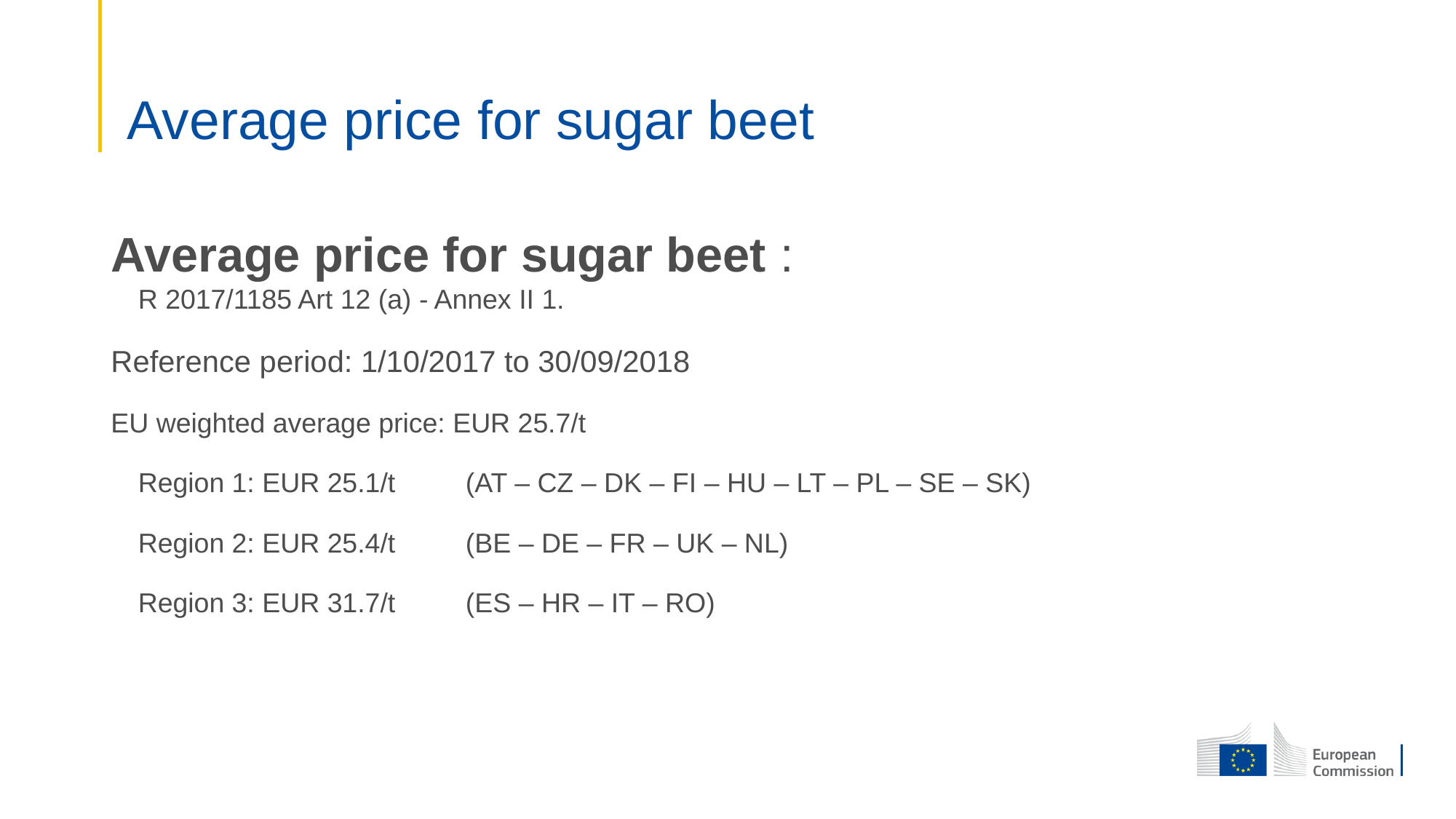

# Average price for sugar beet
Average price for sugar beet :
R 2017/1185 Art 12 (a) - Annex II 1.
Reference period: 1/10/2017 to 30/09/2018
EU weighted average price: EUR 25.7/t
	Region 1: EUR 25.1/t	(AT – CZ – DK – FI – HU – LT – PL – SE – SK)
	Region 2: EUR 25.4/t	(BE – DE – FR – UK – NL)
	Region 3: EUR 31.7/t	(ES – HR – IT – RO)